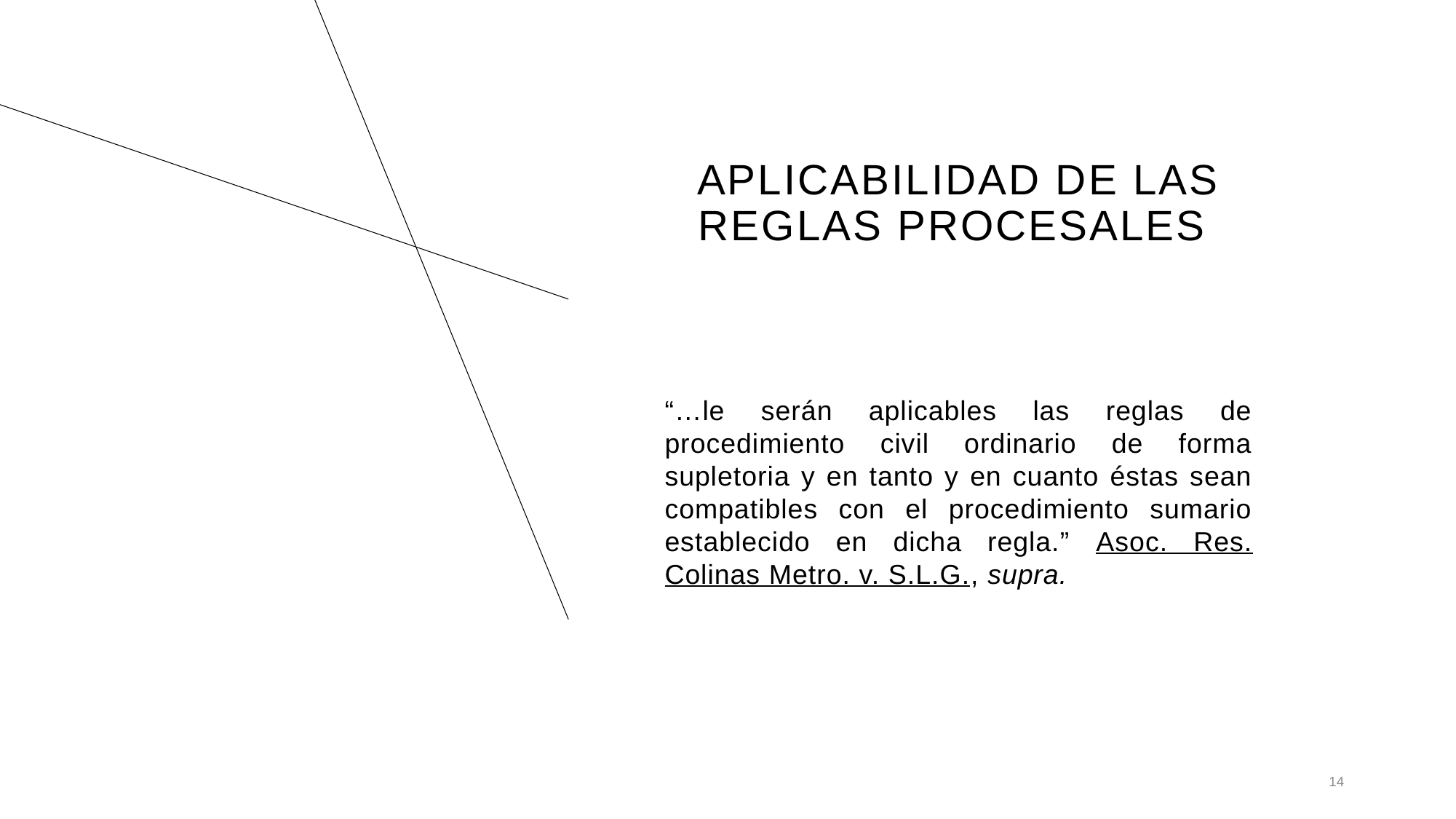

# Aplicabilidad de las reglas procesales
“…le serán aplicables las reglas de procedimiento civil ordinario de forma supletoria y en tanto y en cuanto éstas sean compatibles con el procedimiento sumario establecido en dicha regla.” Asoc. Res. Colinas Metro. v. S.L.G., supra.

14